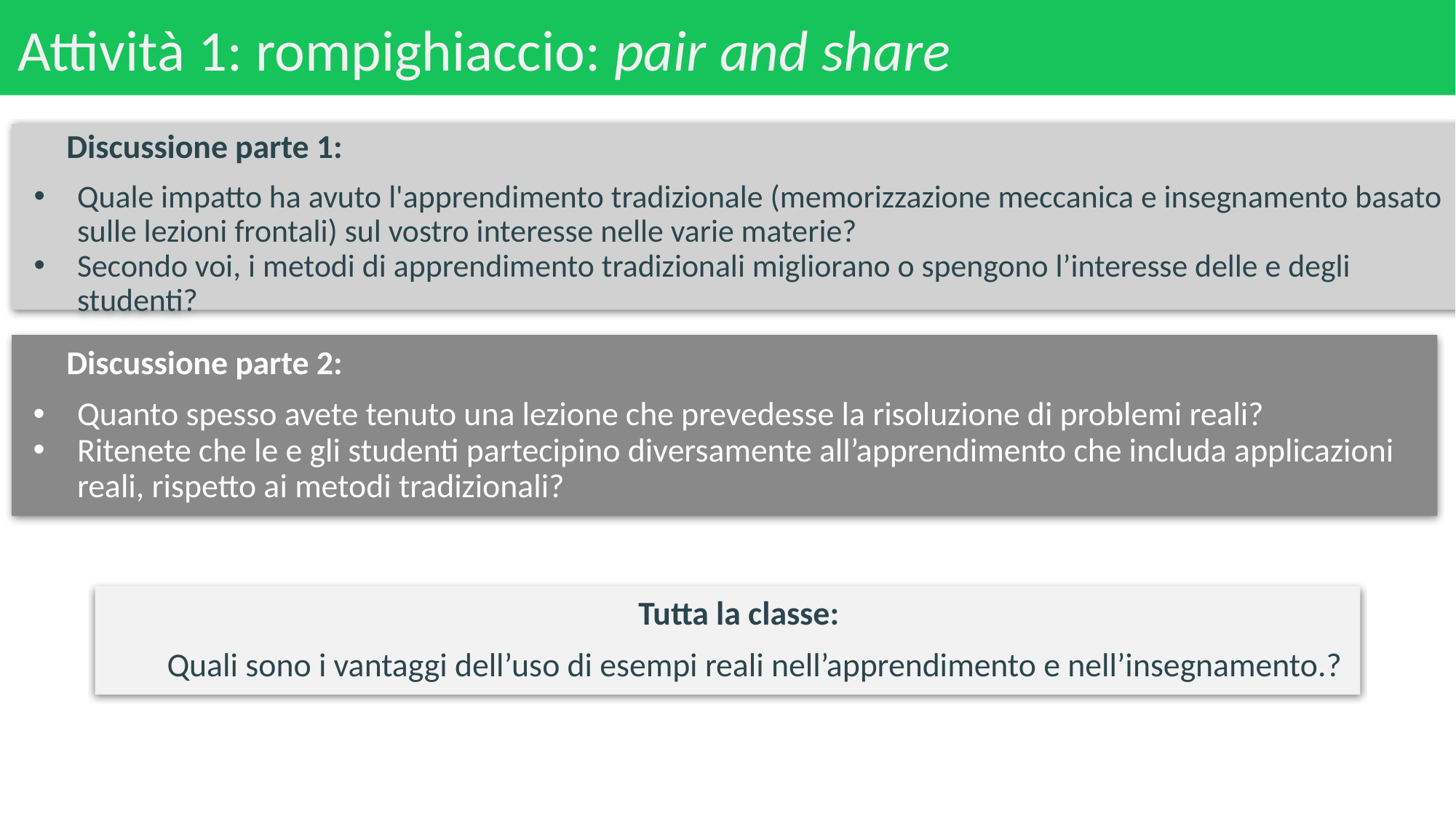

# Attività 1: rompighiaccio: pair and share
Discussione parte 1:
Quale impatto ha avuto l'apprendimento tradizionale (memorizzazione meccanica e insegnamento basato sulle lezioni frontali) sul vostro interesse nelle varie materie?
Secondo voi, i metodi di apprendimento tradizionali migliorano o spengono l’interesse delle e degli studenti?
Discussione parte 2:
Quanto spesso avete tenuto una lezione che prevedesse la risoluzione di problemi reali?
Ritenete che le e gli studenti partecipino diversamente all’apprendimento che includa applicazioni reali, rispetto ai metodi tradizionali?
    Tutta la classe:
Quali sono i vantaggi dell’uso di esempi reali nell’apprendimento e nell’insegnamento.?